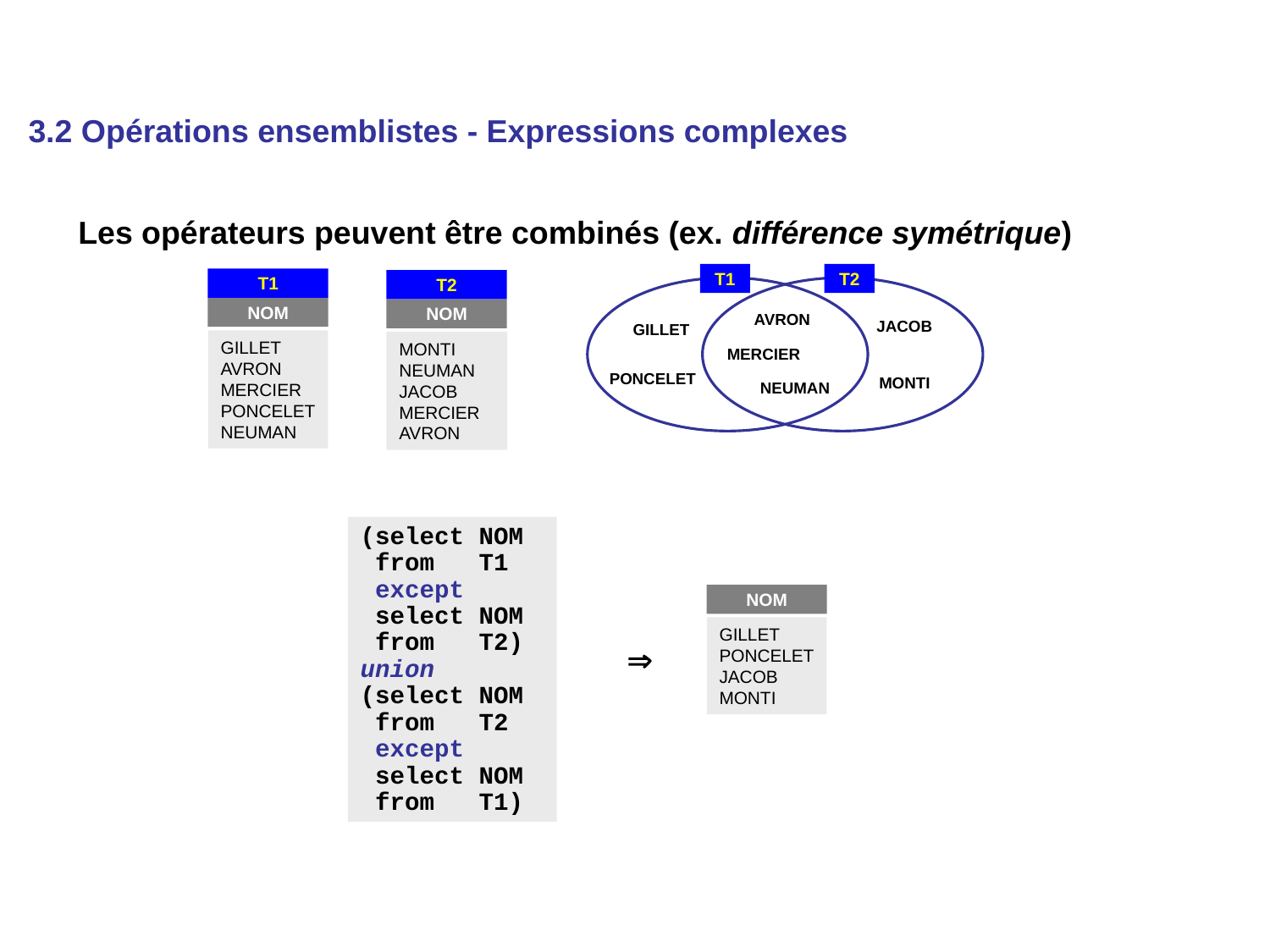

3.2 Opérations ensemblistes - Expressions complexes
Les opérateurs peuvent être combinés (ex. différence symétrique)
T1
T2
T1
T2

NOM
NOM
AVRON
JACOB
GILLET
GILLET
AVRON
MERCIER
PONCELET
NEUMAN
MONTI
NEUMAN
JACOB
MERCIER
AVRON
MERCIER
PONCELET
MONTI
NEUMAN
(select NOM
 from   T1
 except
 select NOM
 from   T2)
union
(select NOM
 from   T2
 except
 select NOM
 from   T1)
NOM
GILLET
PONCELET
JACOB
MONTI
⇒